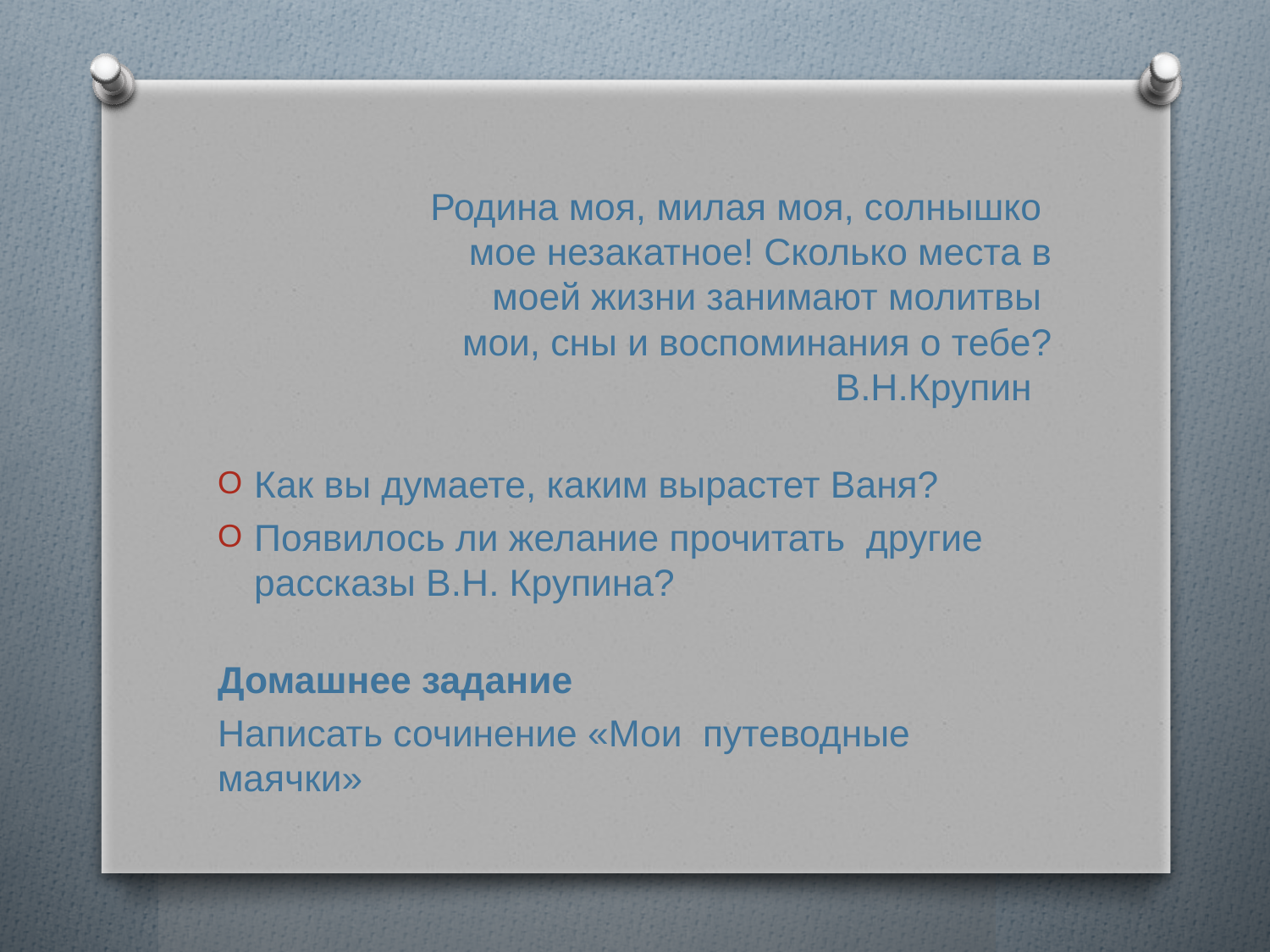

Родина моя, милая моя, солнышко
                      мое незакатное! Сколько места в моей жизни занимают молитвы
  мои, сны и воспоминания о тебе?
В.Н.Крупин
Как вы думаете, каким вырастет Ваня?
Появилось ли желание прочитать  другие рассказы В.Н. Крупина?
Домашнее задание
Написать сочинение «Мои  путеводные  маячки»